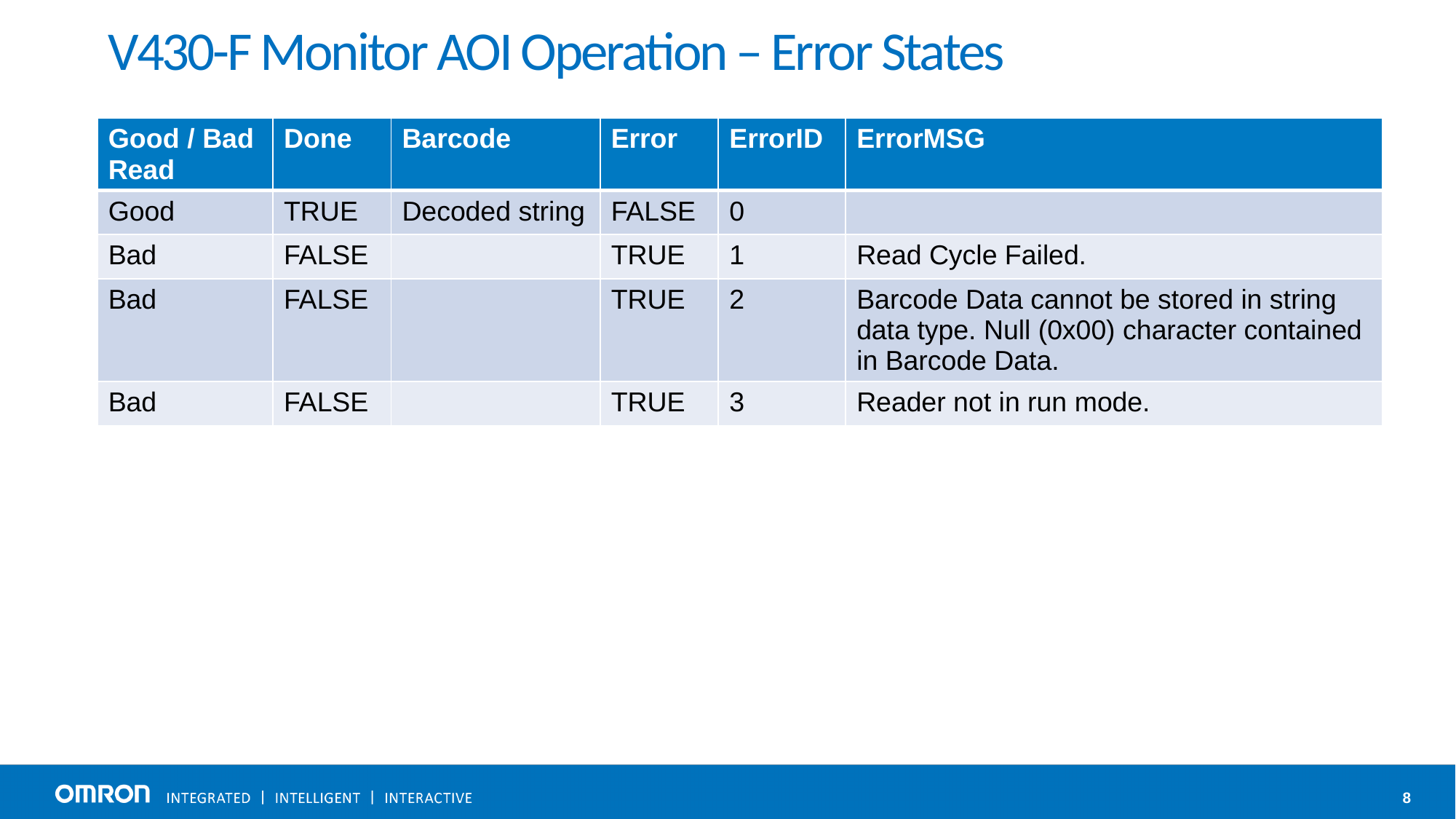

# V430-F Monitor AOI Operation – Error States

| Good / Bad Read | Done | Barcode | Error | ErrorID | ErrorMSG |
| --- | --- | --- | --- | --- | --- |
| Good | TRUE | Decoded string | FALSE | 0 |  |
| Bad | FALSE |  | TRUE | 1 | Read Cycle Failed. |
| Bad | FALSE |  | TRUE | 2 | Barcode Data cannot be stored in string data type. Null (0x00) character contained in Barcode Data. |
| Bad | FALSE |  | TRUE | 3 | Reader not in run mode. |
8